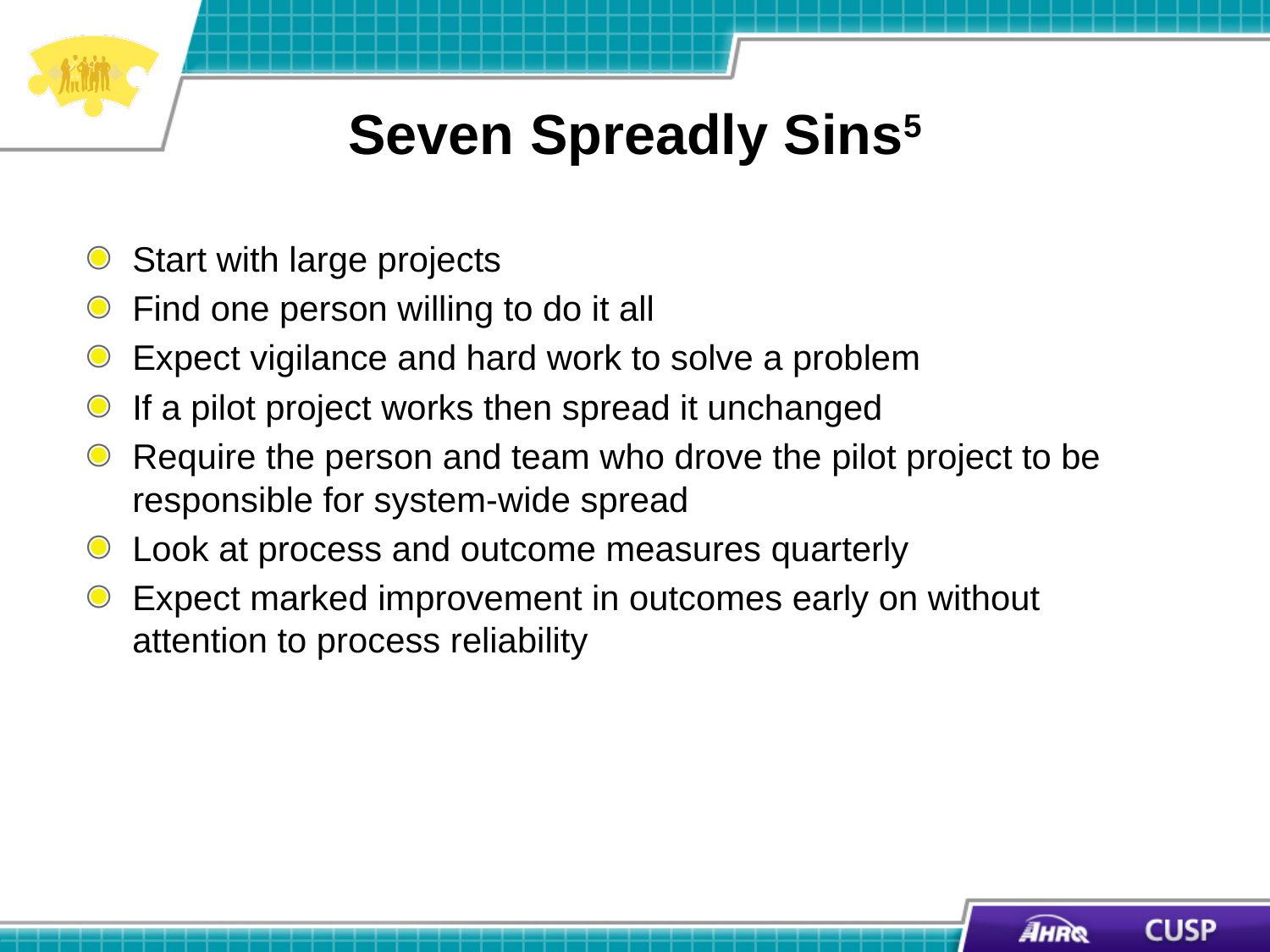

# Seven Spreadly Sins5
Start with large projects
Find one person willing to do it all
Expect vigilance and hard work to solve a problem
If a pilot project works then spread it unchanged
Require the person and team who drove the pilot project to be responsible for system-wide spread
Look at process and outcome measures quarterly
Expect marked improvement in outcomes early on without attention to process reliability